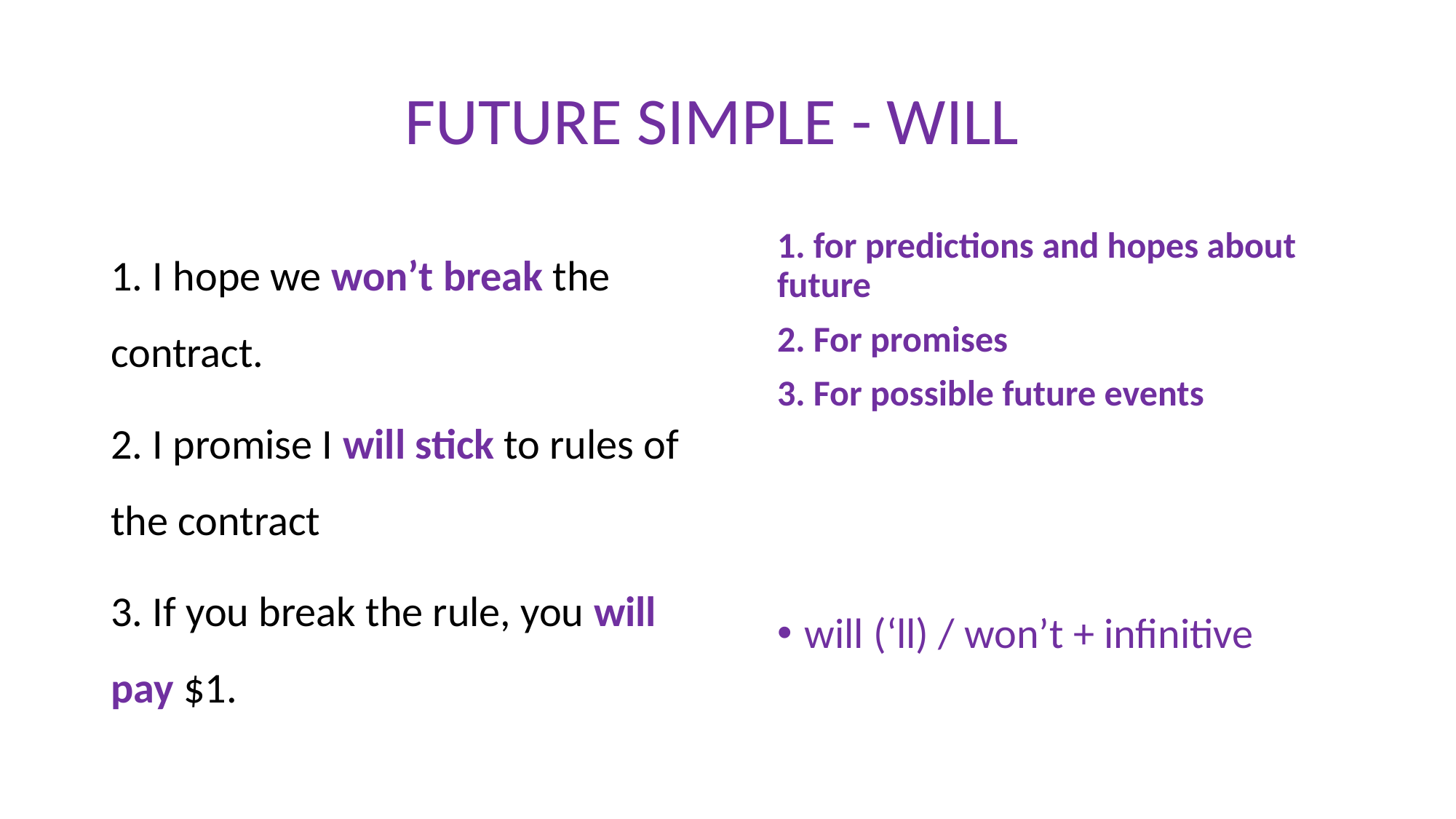

# FUTURE SIMPLE - WILL
1. I hope we won’t break the contract.
2. I promise I will stick to rules of the contract
3. If you break the rule, you will pay $1.
1. for predictions and hopes about future
2. For promises
3. For possible future events

will (‘ll) / won’t + infinitive